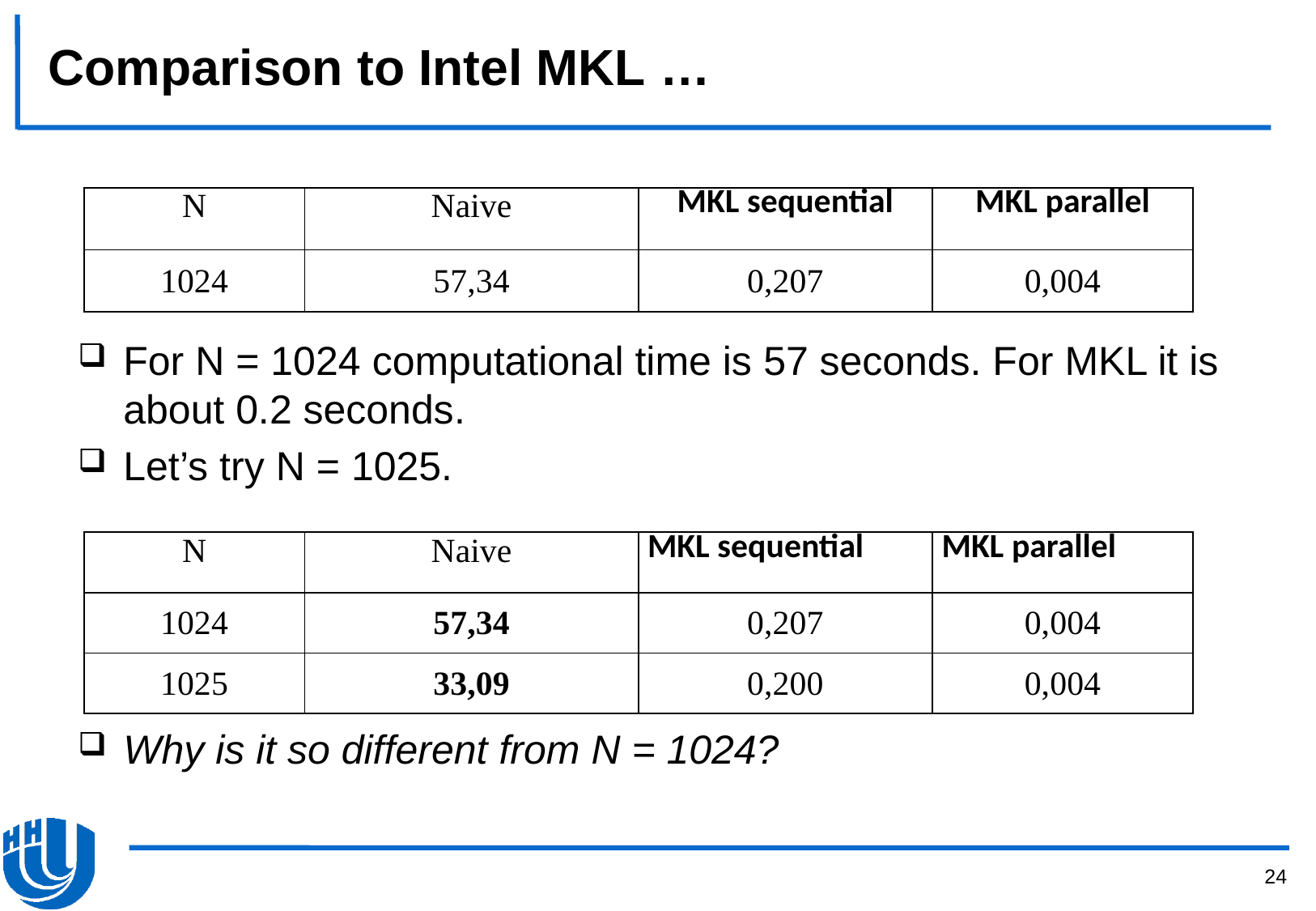

# Comparison to Intel MKL …

For N = 1024 computational time is 57 seconds. For MKL it is about 0.2 seconds.
Let’s try N = 1025.

Why is it so different from N = 1024?
| N | Naive | MKL sequential | MKL parallel |
| --- | --- | --- | --- |
| 1024 | 57,34 | 0,207 | 0,004 |
| N | Naive | MKL sequential | MKL parallel |
| --- | --- | --- | --- |
| 1024 | 57,34 | 0,207 | 0,004 |
| 1025 | 33,09 | 0,200 | 0,004 |